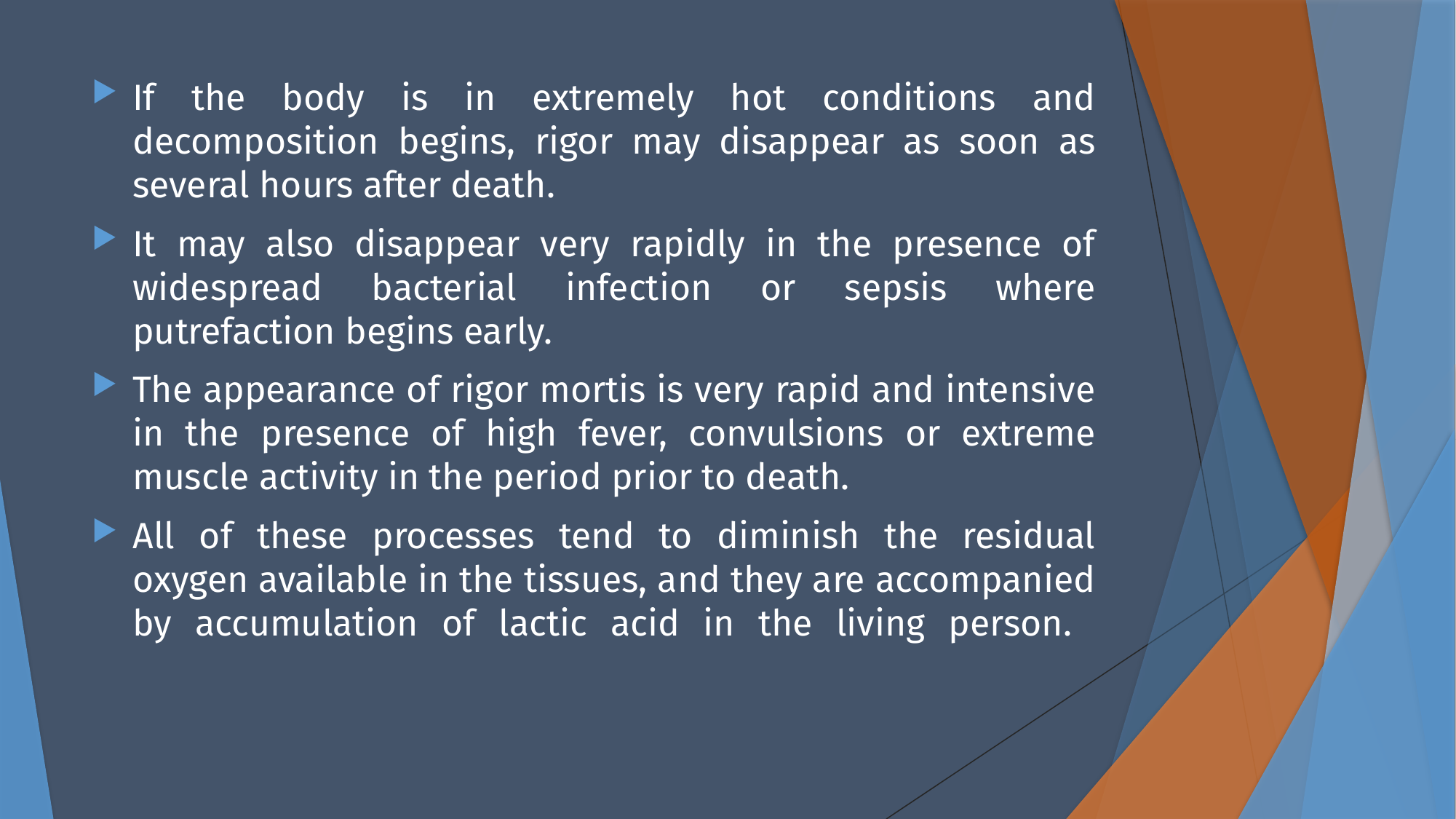

If the body is in extremely hot conditions and decomposition begins, rigor may disappear as soon as several hours after death.
It may also disappear very rapidly in the presence of widespread bacterial infection or sepsis where putrefaction begins early.
The appearance of rigor mortis is very rapid and intensive in the presence of high fever, convulsions or extreme muscle activity in the period prior to death.
All of these processes tend to diminish the residual oxygen available in the tissues, and they are accompanied by accumulation of lactic acid in the living person.